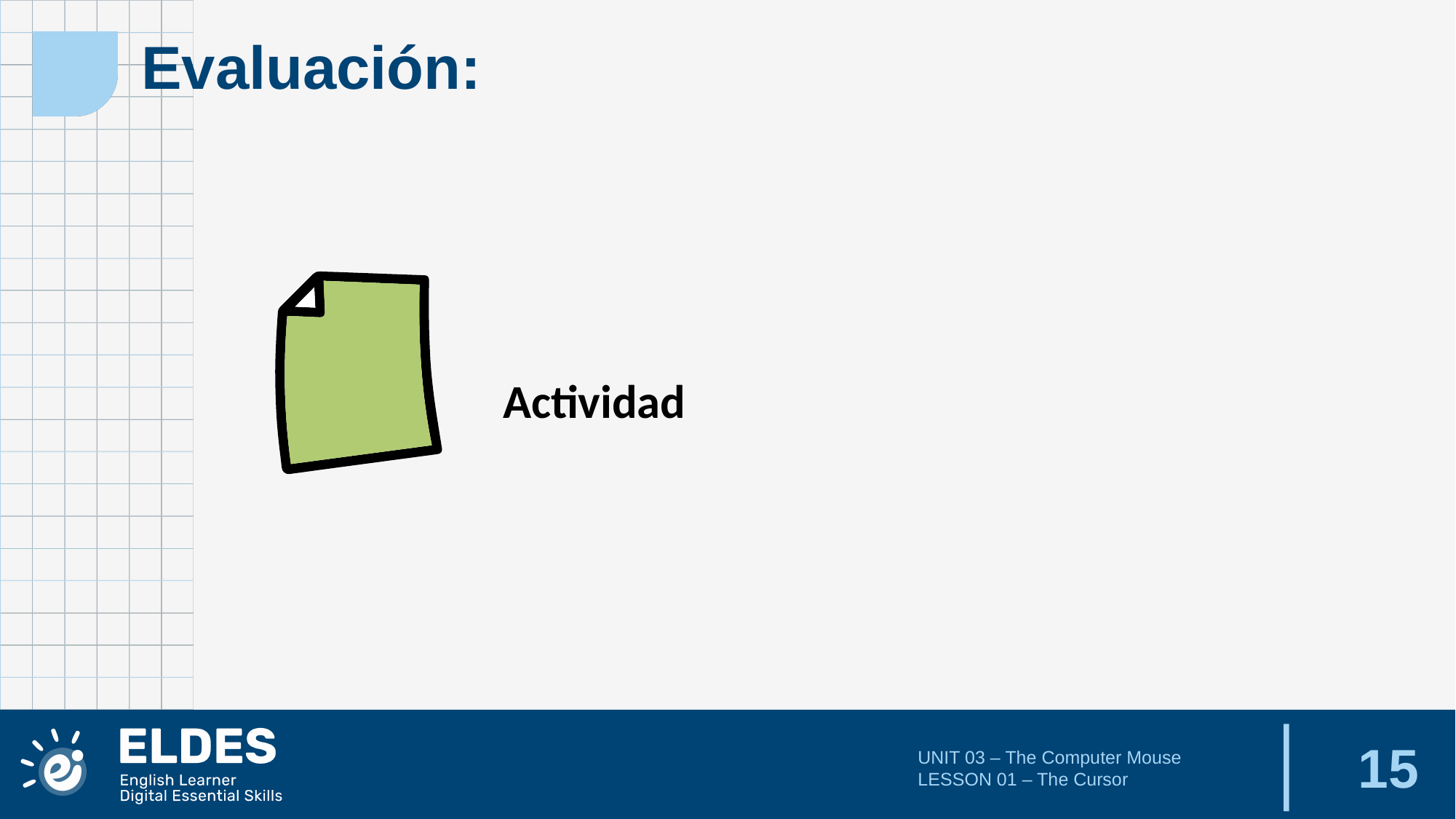

Evaluación:

Actividad
15
UNIT 03 – The Computer Mouse
LESSON 01 – The Cursor